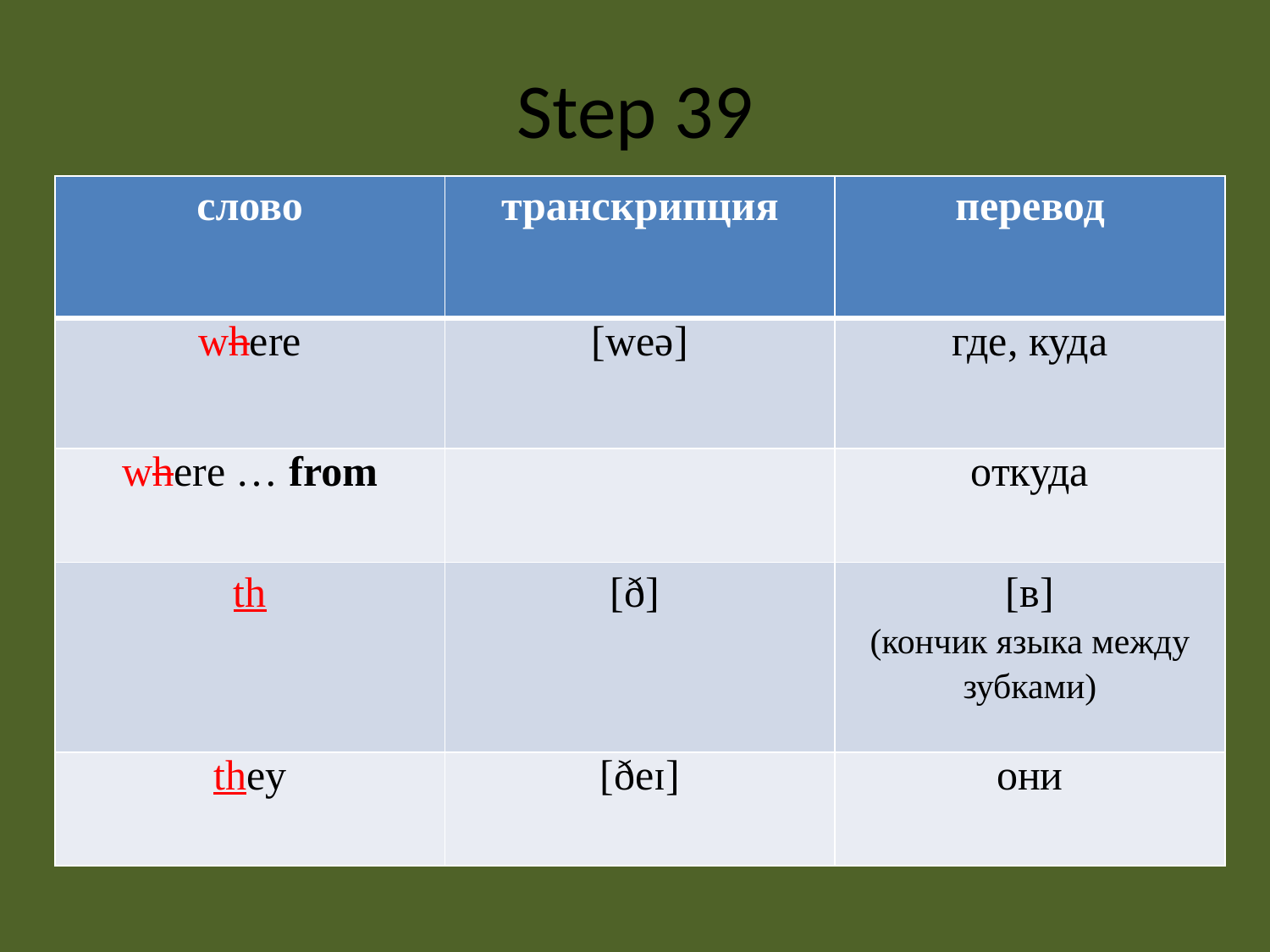

# Step 39
| слово | транскрипция | перевод |
| --- | --- | --- |
| where | [weə] | где, куда |
| where … from |  | откуда |
| th | [ð] | [в] (кончик языка между зубками) |
| they | [ðeɪ] | они |